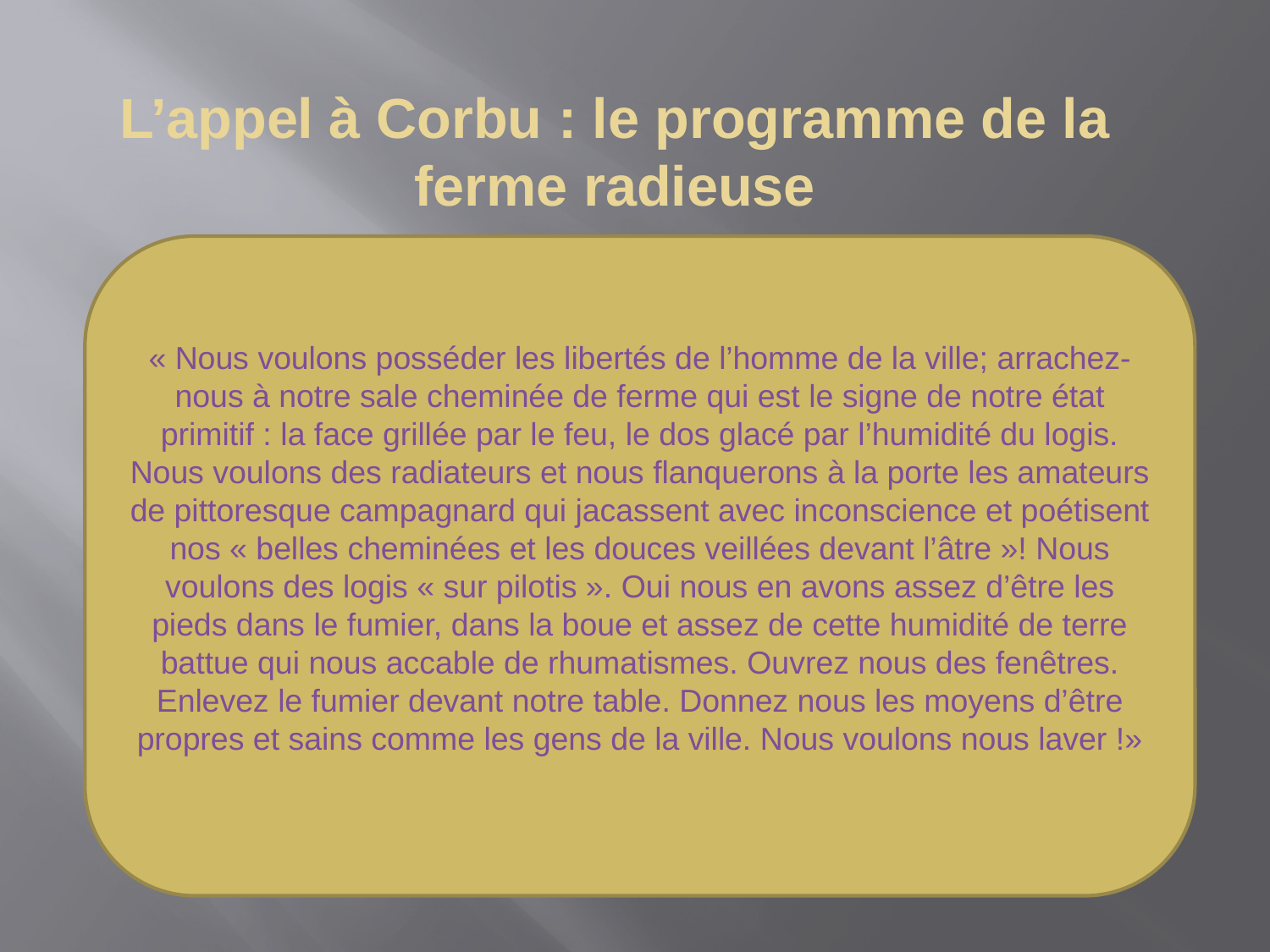

L’appel à Corbu : le programme de la ferme radieuse
« Nous voulons posséder les libertés de l’homme de la ville; arrachez-nous à notre sale cheminée de ferme qui est le signe de notre état primitif : la face grillée par le feu, le dos glacé par l’humidité du logis. Nous voulons des radiateurs et nous flanquerons à la porte les amateurs de pittoresque campagnard qui jacassent avec inconscience et poétisent nos « belles cheminées et les douces veillées devant l’âtre »! Nous voulons des logis « sur pilotis ». Oui nous en avons assez d’être les pieds dans le fumier, dans la boue et assez de cette humidité de terre battue qui nous accable de rhumatismes. Ouvrez nous des fenêtres. Enlevez le fumier devant notre table. Donnez nous les moyens d’être propres et sains comme les gens de la ville. Nous voulons nous laver !»